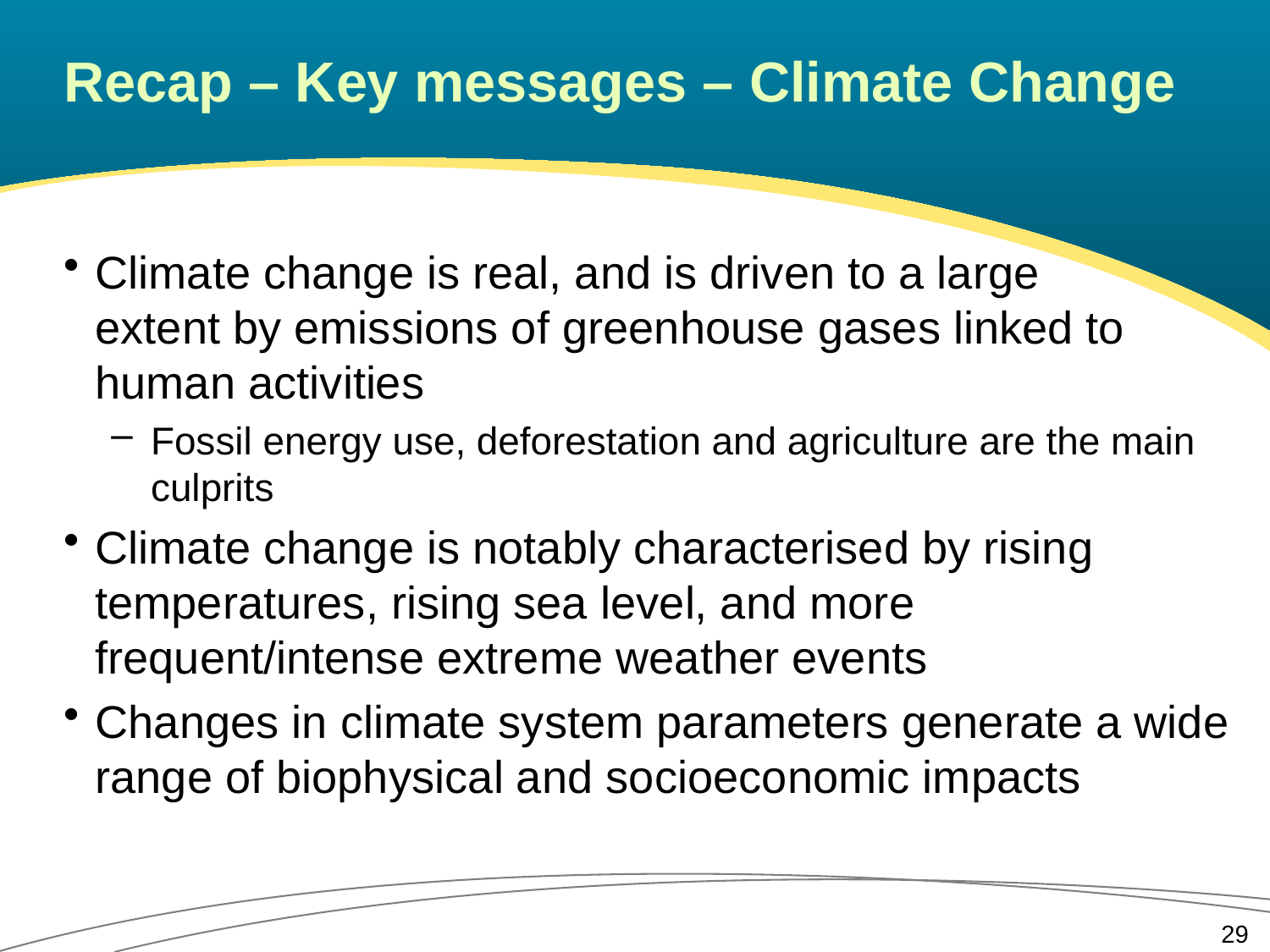

# Recap – Key messages – Climate Change
Climate change is real, and is driven to a large
extent by emissions of greenhouse gases linked to human activities
Fossil energy use, deforestation and agriculture are the main culprits
Climate change is notably characterised by rising temperatures, rising sea level, and more frequent/intense extreme weather events
Changes in climate system parameters generate a wide range of biophysical and socioeconomic impacts
29